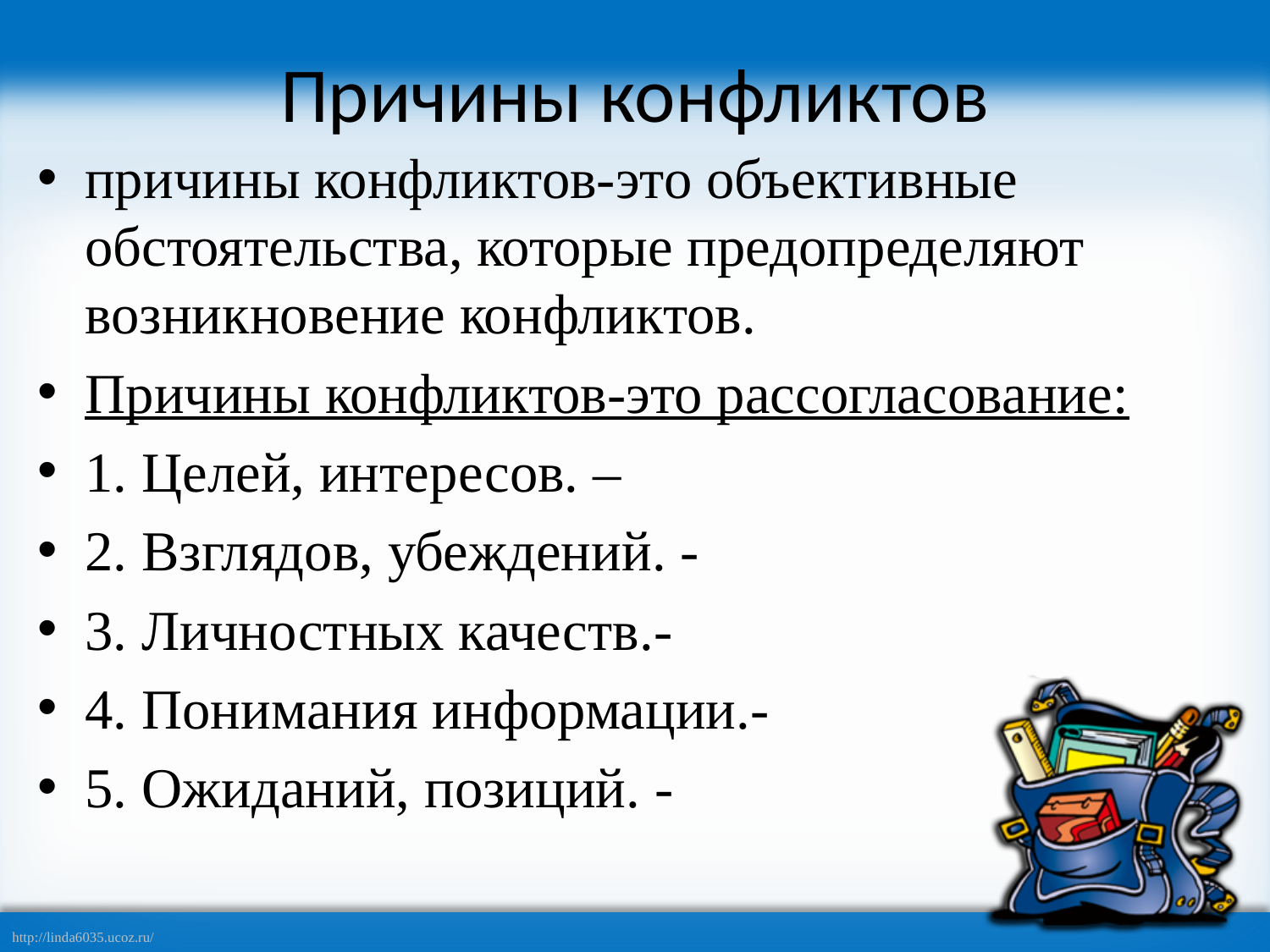

# Причины конфликтов
причины конфликтов-это объективные обстоятельства, которые предопределяют возникновение конфликтов.
Причины конфликтов-это рассогласование:
1. Целей, интересов. –
2. Взглядов, убеждений. -
3. Личностных качеств.-
4. Понимания информации.-
5. Ожиданий, позиций. -